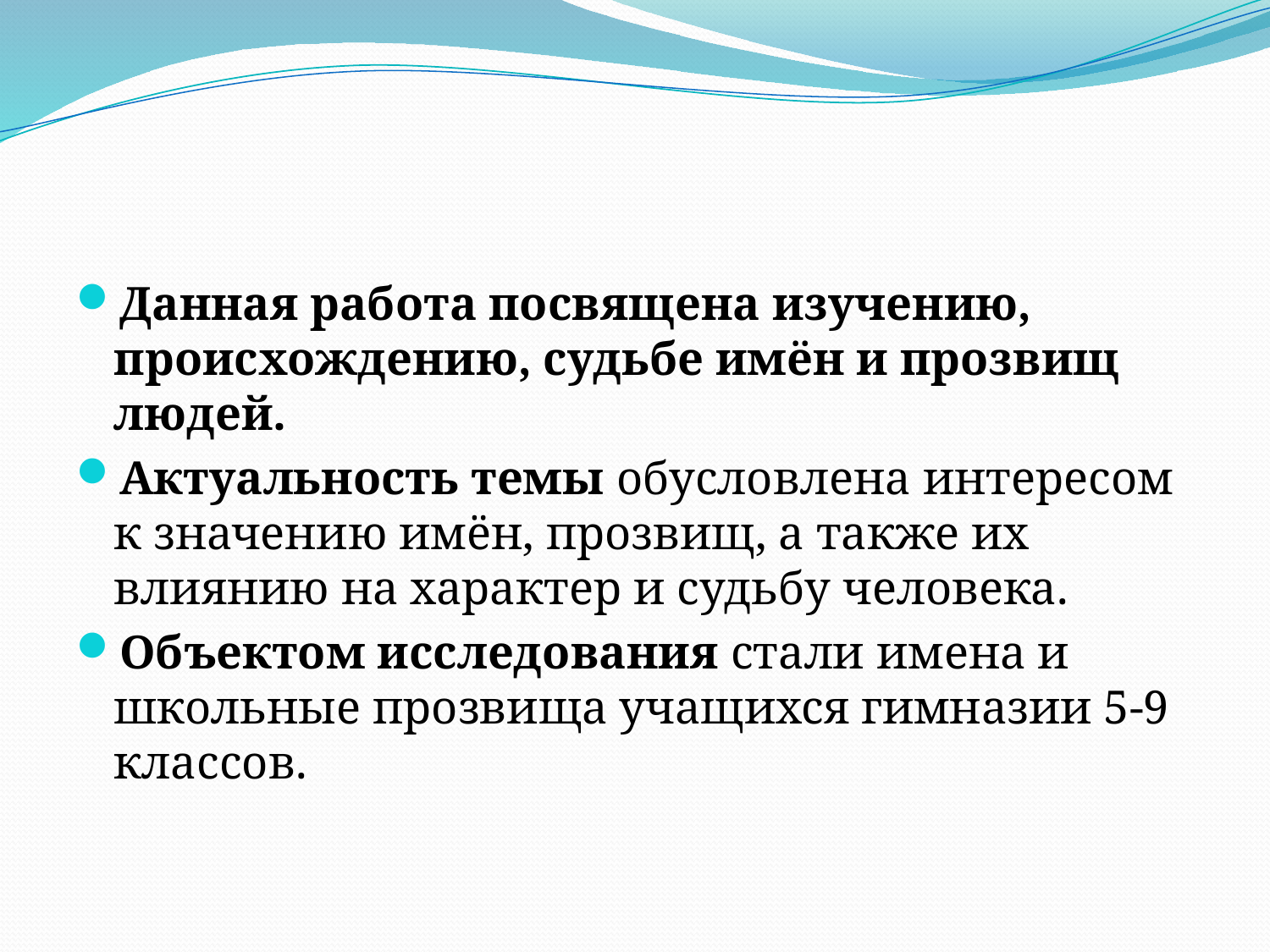

#
Данная работа посвящена изучению,  происхождению, судьбе имён и прозвищ людей.
Актуальность темы обусловлена интересом к значению имён, прозвищ, а также их влиянию на характер и судьбу человека.
Объектом исследования стали имена и школьные прозвища учащихся гимназии 5-9 классов.